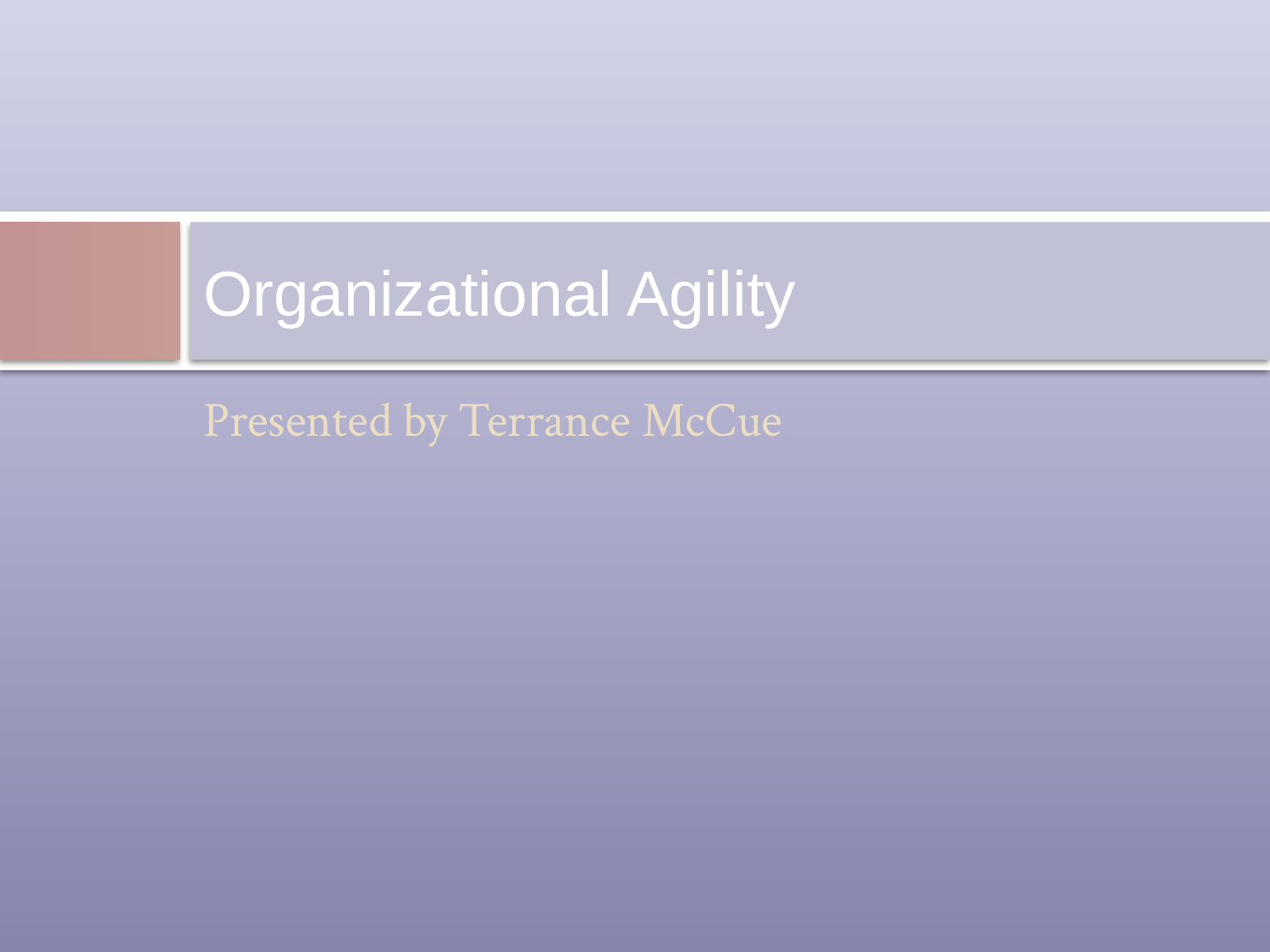

# Organizational Agility
Presented by Terrance McCue